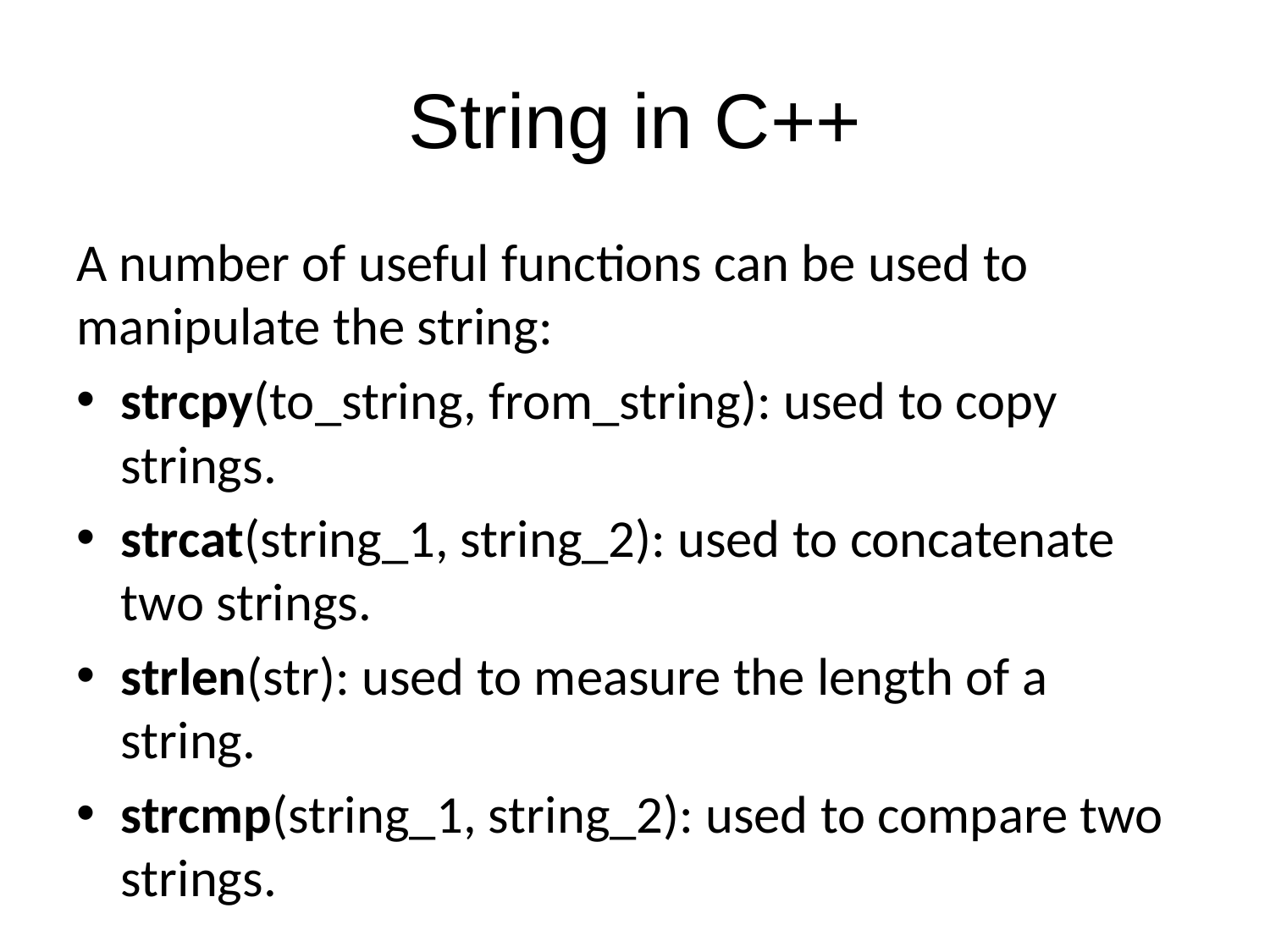

# String in C++
A number of useful functions can be used to manipulate the string:
strcpy(to_string, from_string): used to copy strings.
strcat(string_1, string_2): used to concatenate two strings.
strlen(str): used to measure the length of a string.
strcmp(string_1, string_2): used to compare two strings.